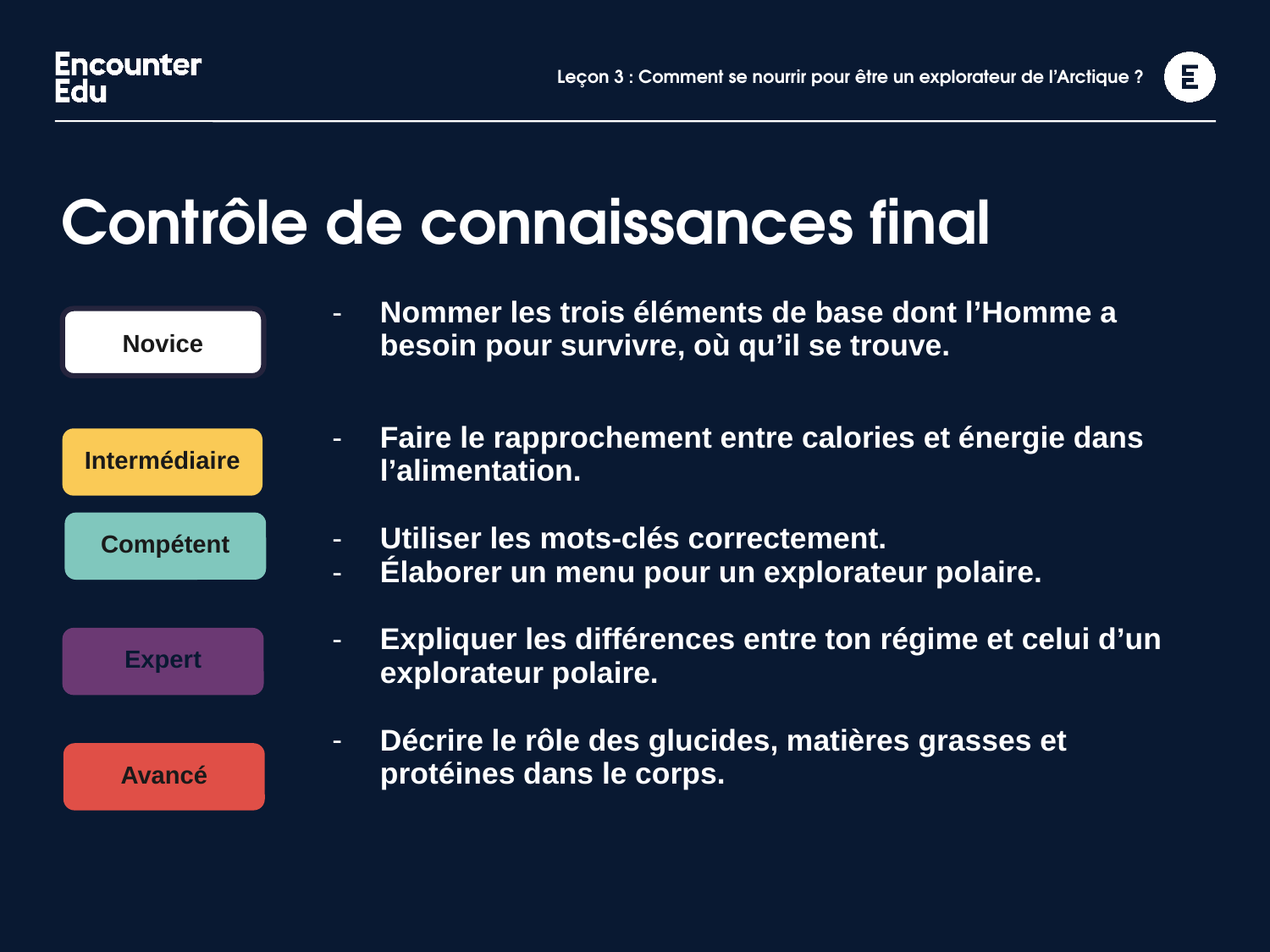

# Leçon 3 : Comment se nourrir pour être un explorateur de l’Arctique ?
Contrôle de connaissances final
| Nommer les trois éléments de base dont l’Homme a besoin pour survivre, où qu’il se trouve. |
| --- |
| Faire le rapprochement entre calories et énergie dans l’alimentation. Utiliser les mots-clés correctement. Élaborer un menu pour un explorateur polaire. Expliquer les différences entre ton régime et celui d’un explorateur polaire. Décrire le rôle des glucides, matières grasses et protéines dans le corps. |
|  |
|  |
|  |
Novice
Intermédiaire
Compétent
Expert
Avancé